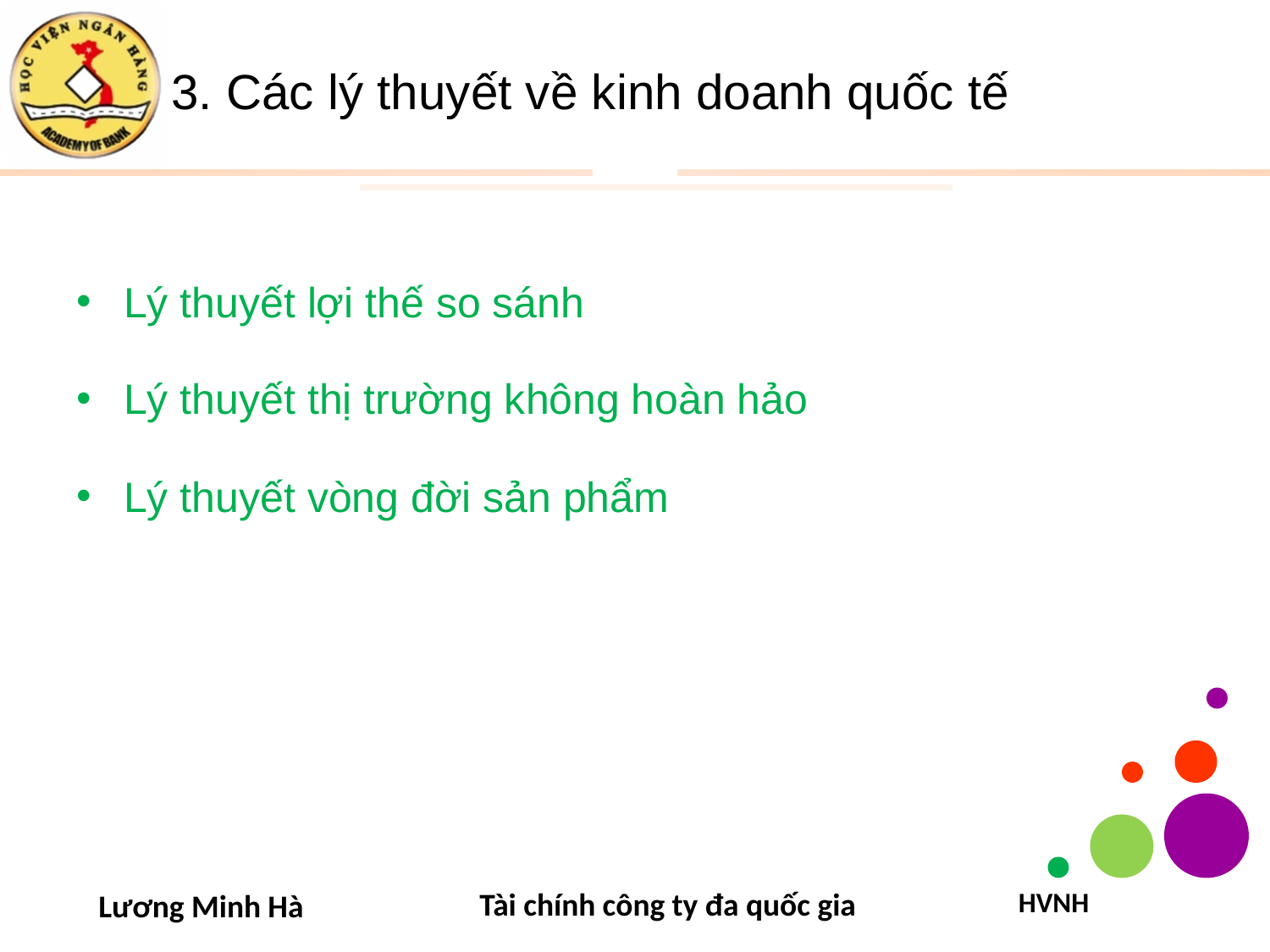

# 3. Các lý thuyết về kinh doanh quốc tế
Lý thuyết lợi thế so sánh
Lý thuyết thị trường không hoàn hảo
Lý thuyết vòng đời sản phẩm